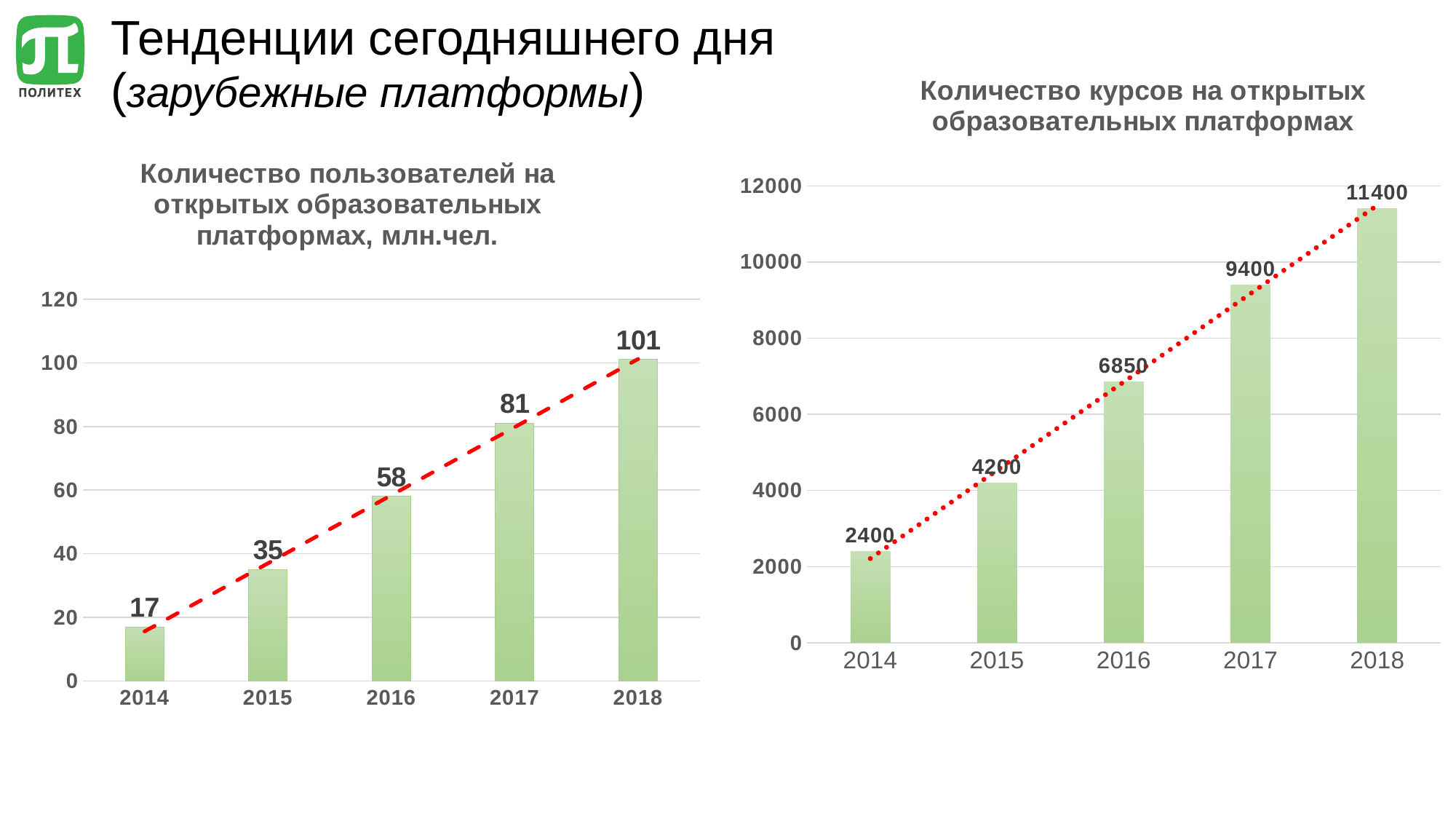

# Тенденции сегодняшнего дня (зарубежные платформы)

### Chart: Количество курсов на открытых образовательных платформах

| Category |  |
|---|---|
| 2014 | 2400.0 |
| 2015 | 4200.0 |
| 2016 | 6850.0 |
| 2017 | 9400.0 |
| 2018 | 11400.0 |

### Chart: Количество пользователей на открытых образовательных платформах, млн.чел.

| Category |  |
|---|---|
| 2014 | 17.0 |
| 2015 | 35.0 |
| 2016 | 58.0 |
| 2017 | 81.0 |
| 2018 | 101.0 |